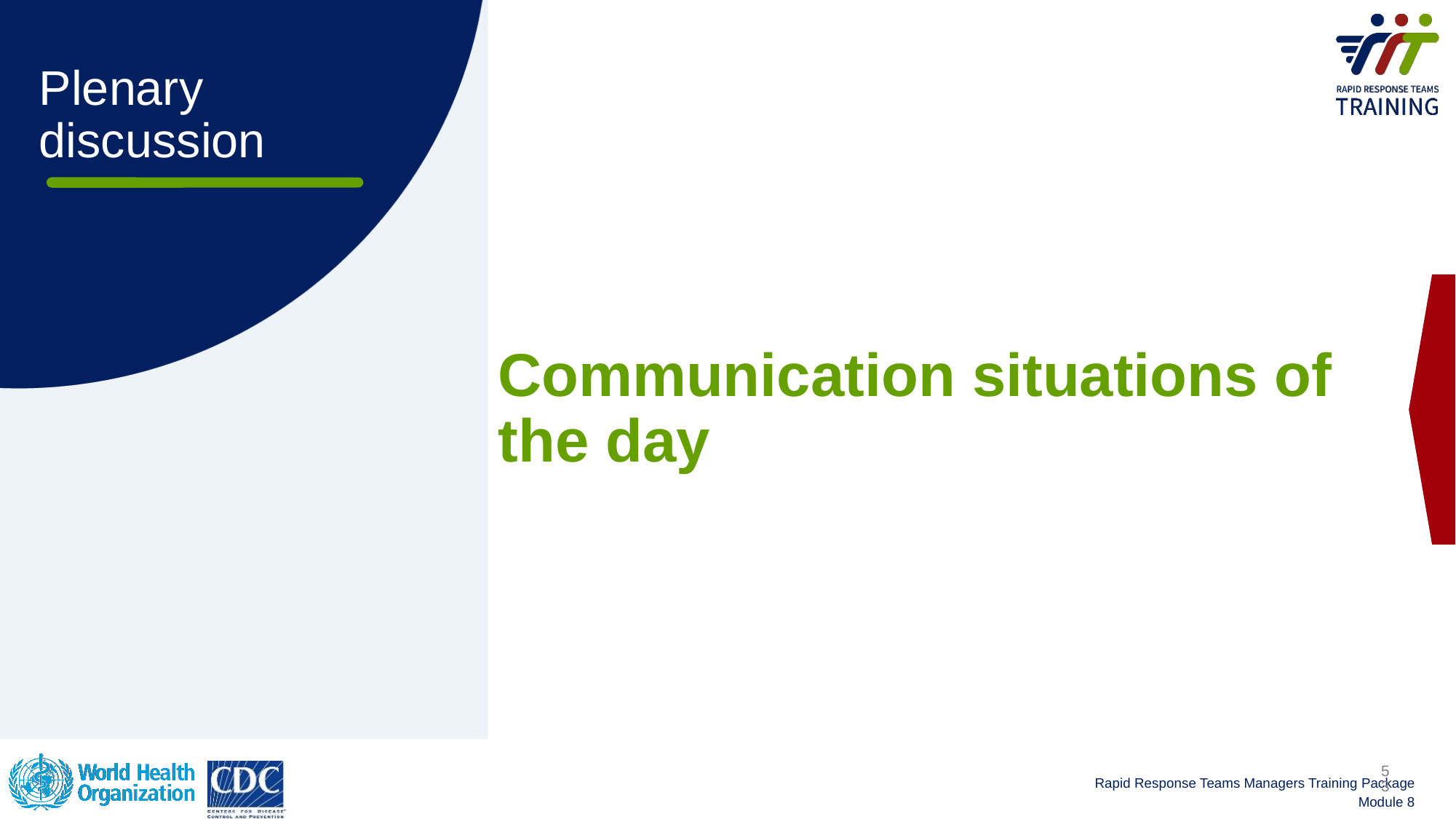

# Plenary discussion
Communication situations of the day
53